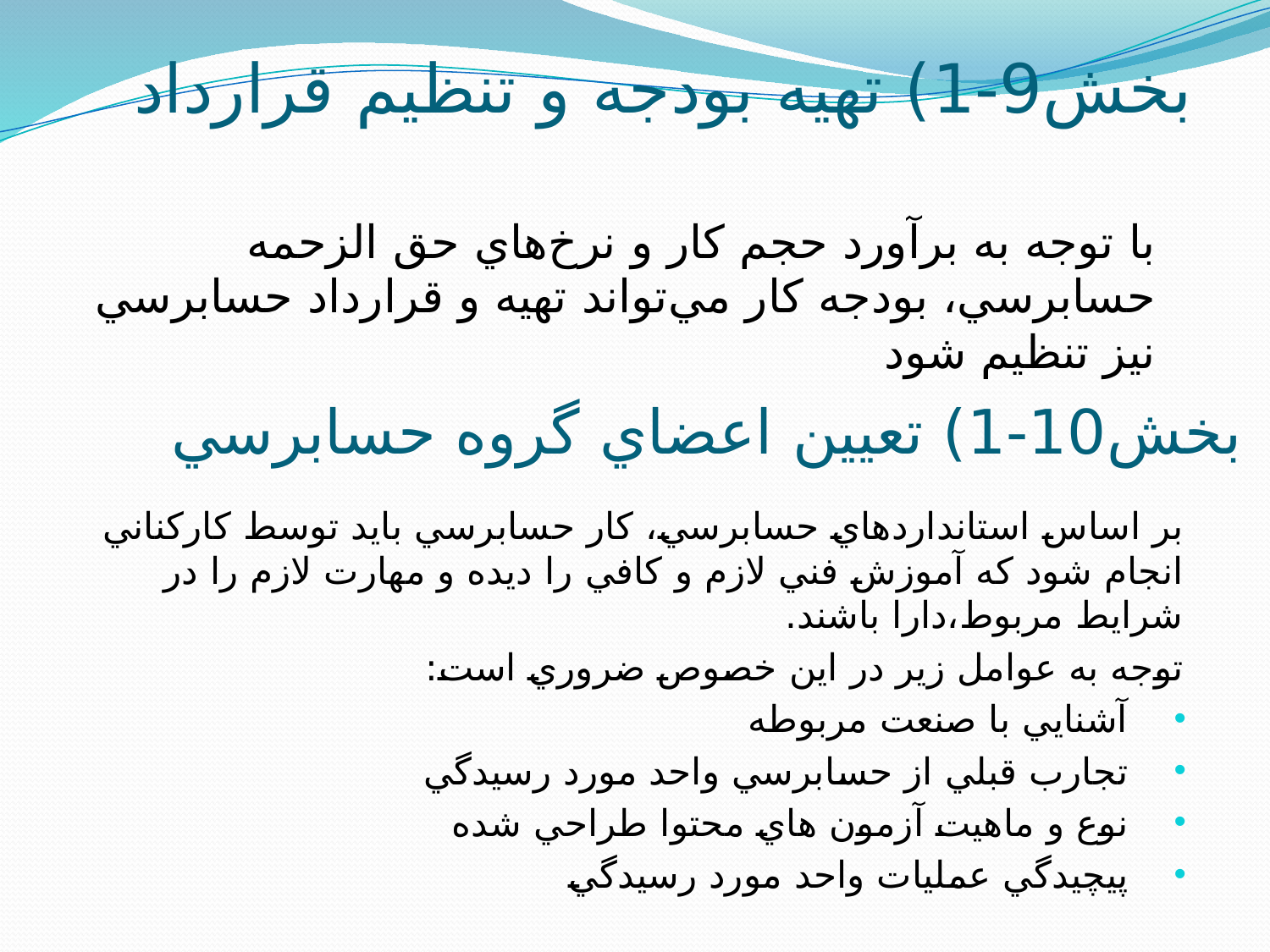

# بخش9-1) تهيه بودجه و تنظيم قرارداد
با توجه به برآورد حجم كار و نرخ‌هاي حق الزحمه حسابرسي، بودجه كار مي‌تواند تهيه و قرارداد حسابرسي نيز تنظيم شود
بخش10-1) تعيين اعضاي گروه حسابرسي
بر اساس استانداردهاي حسابرسي، كار حسابرسي بايد توسط كاركناني انجام شود كه آموزش فني لازم و كافي را ديده و مهارت لازم را در شرايط مربوط،دارا باشند.
توجه به عوامل زير در اين خصوص ضروري است:
آشنايي با صنعت مربوطه
تجارب قبلي از حسابرسي واحد مورد رسيدگي
نوع و ماهيت آزمون هاي محتوا طراحي شده
پيچيدگي عمليات واحد مورد رسيدگي